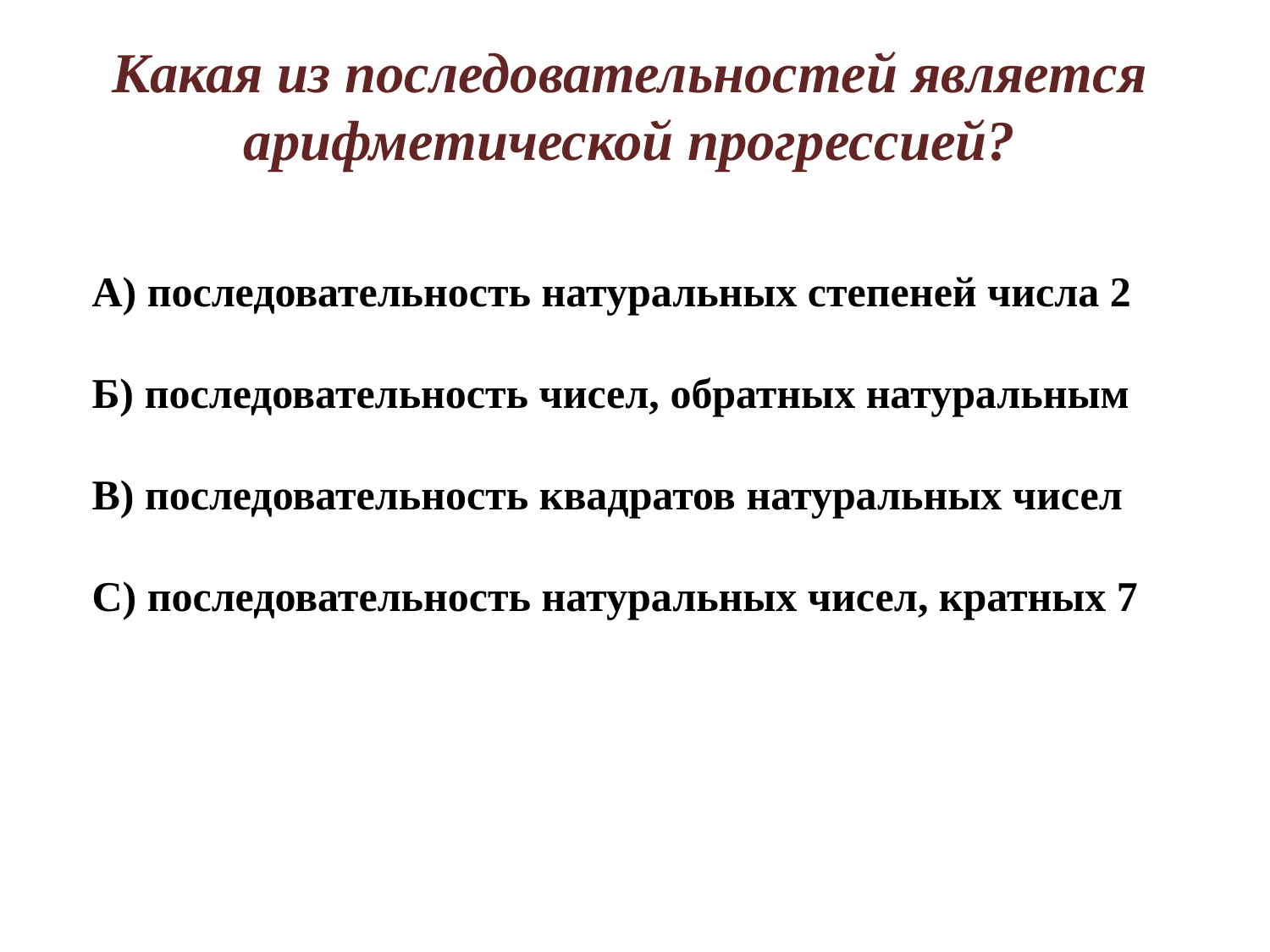

Какая из последовательностей является арифметической прогрессией?
А) последовательность натуральных степеней числа 2

Б) последовательность чисел, обратных натуральным

В) последовательность квадратов натуральных чисел

С) последовательность натуральных чисел, кратных 7